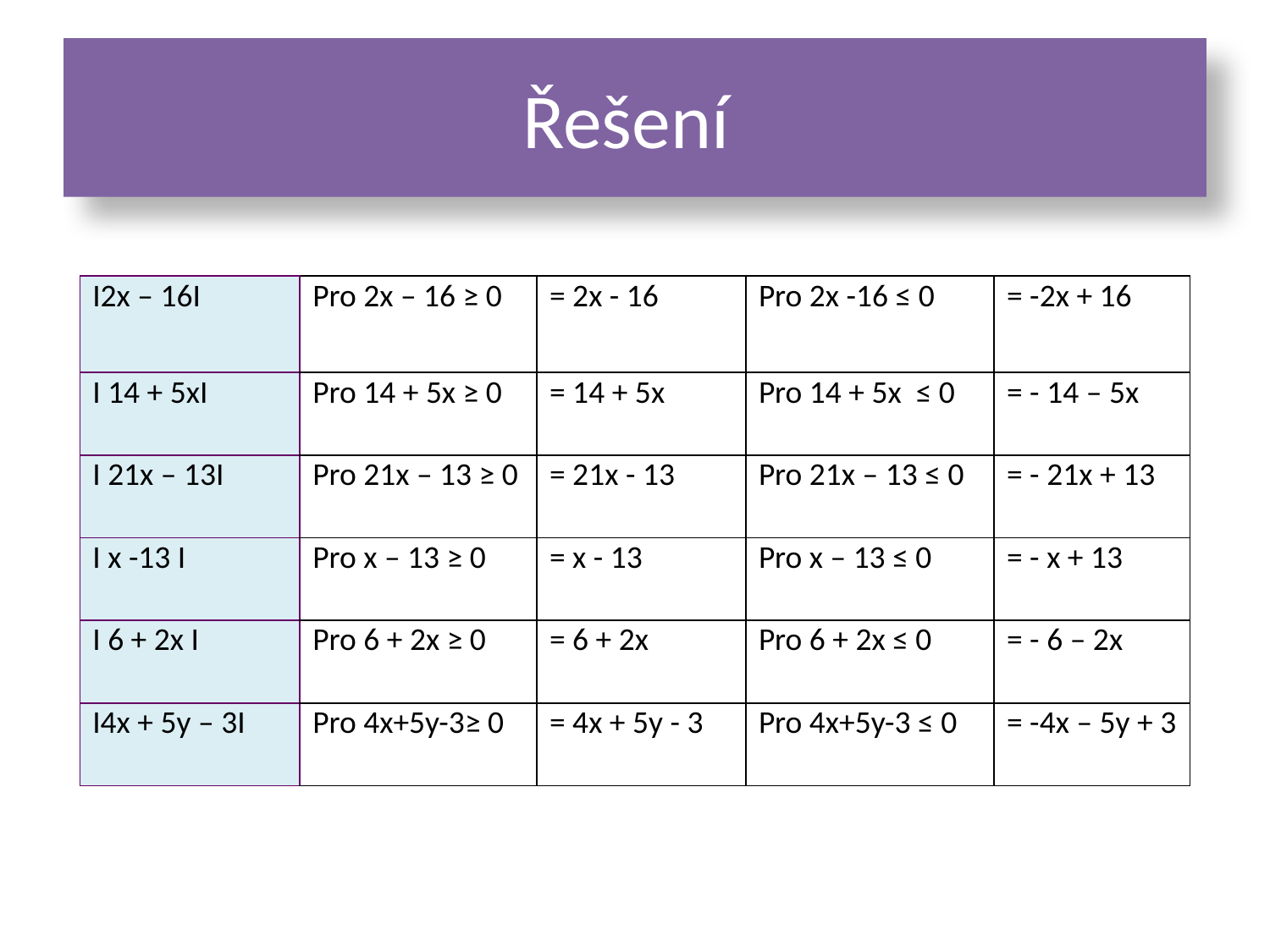

# Řešení

| I2x – 16I | Pro 2x – 16 ≥ 0 | = 2x - 16 | Pro 2x -16 ≤ 0 | = -2x + 16 |
| --- | --- | --- | --- | --- |
| I 14 + 5xI | Pro 14 + 5x ≥ 0 | = 14 + 5x | Pro 14 + 5x ≤ 0 | = - 14 – 5x |
| I 21x – 13I | Pro 21x – 13 ≥ 0 | = 21x - 13 | Pro 21x – 13 ≤ 0 | = - 21x + 13 |
| I x -13 I | Pro x – 13 ≥ 0 | = x - 13 | Pro x – 13 ≤ 0 | = - x + 13 |
| I 6 + 2x I | Pro 6 + 2x ≥ 0 | = 6 + 2x | Pro 6 + 2x ≤ 0 | = - 6 – 2x |
| I4x + 5y – 3I | Pro 4x+5y-3≥ 0 | = 4x + 5y - 3 | Pro 4x+5y-3 ≤ 0 | = -4x – 5y + 3 |